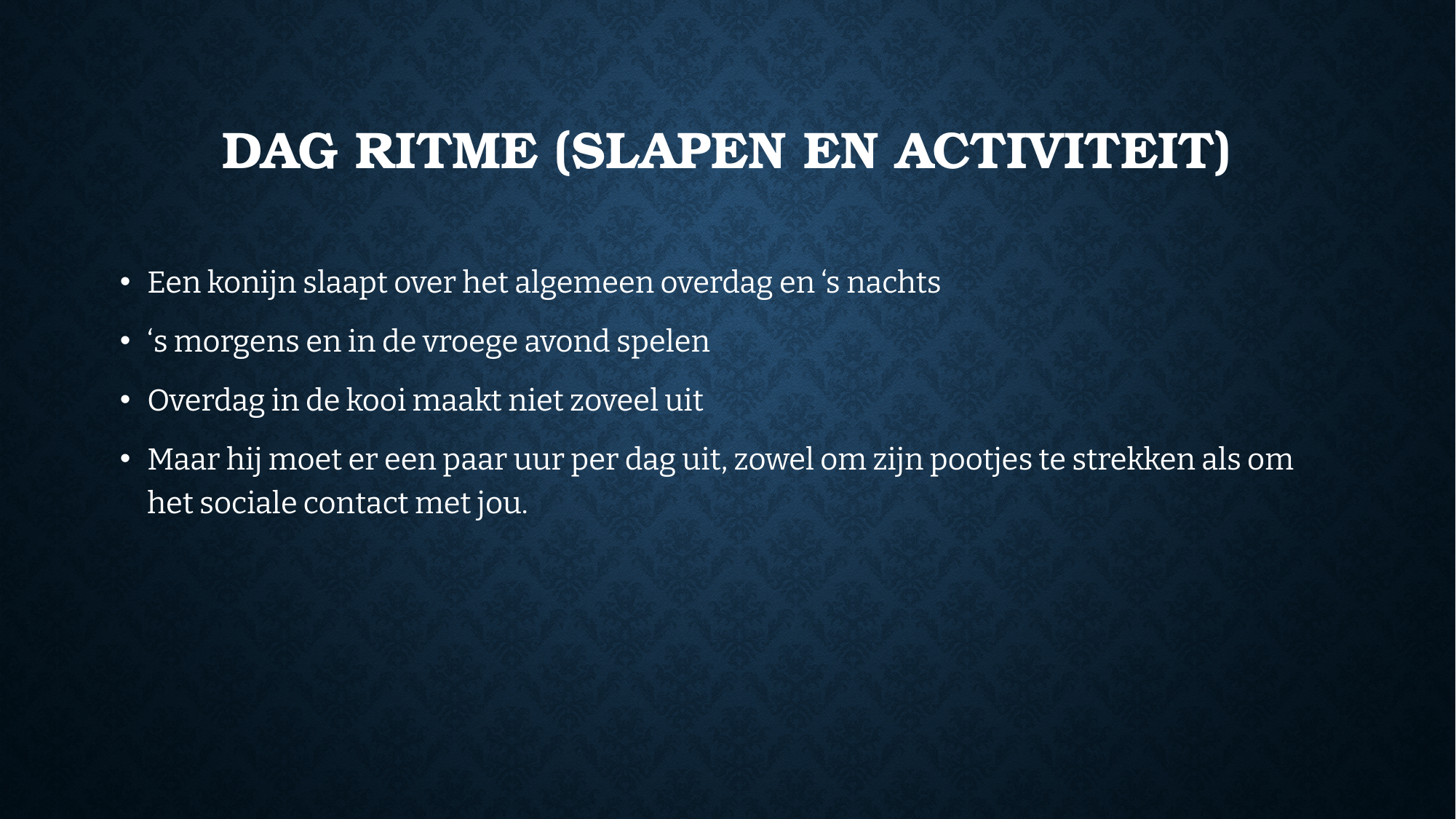

# Dag riTme (slapen en activiteit)
Een konijn slaapt over het algemeen overdag en ‘s nachts
‘s morgens en in de vroege avond spelen
Overdag in de kooi maakt niet zoveel uit
Maar hij moet er een paar uur per dag uit, zowel om zijn pootjes te strekken als om het sociale contact met jou.